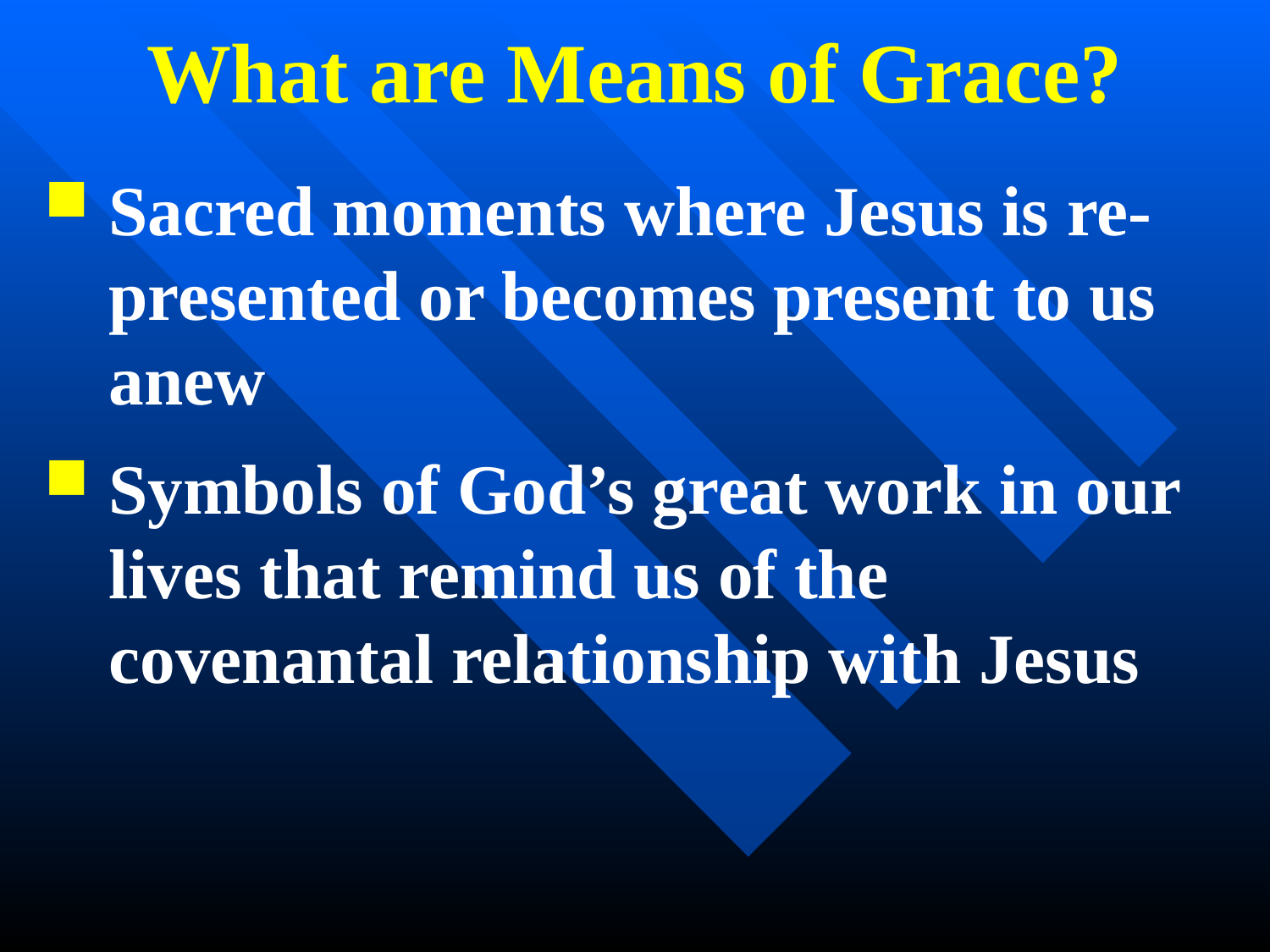

# What are Means of Grace?
Sacred moments where Jesus is re-presented or becomes present to us anew
Symbols of God’s great work in our lives that remind us of the covenantal relationship with Jesus